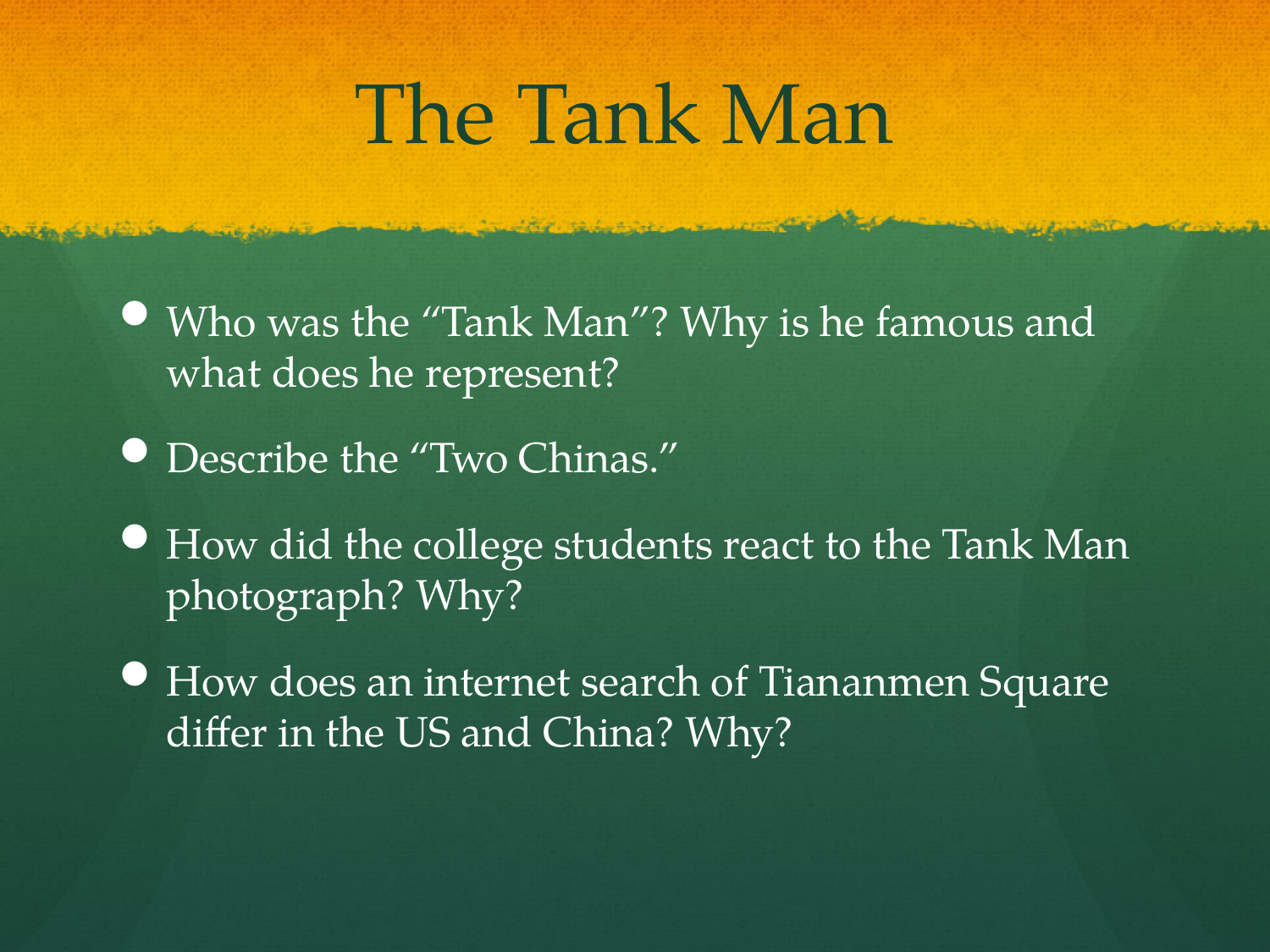

# The Tank Man
Who was the “Tank Man”? Why is he famous and what does he represent?
Describe the “Two Chinas.”
How did the college students react to the Tank Man photograph? Why?
How does an internet search of Tiananmen Square differ in the US and China? Why?